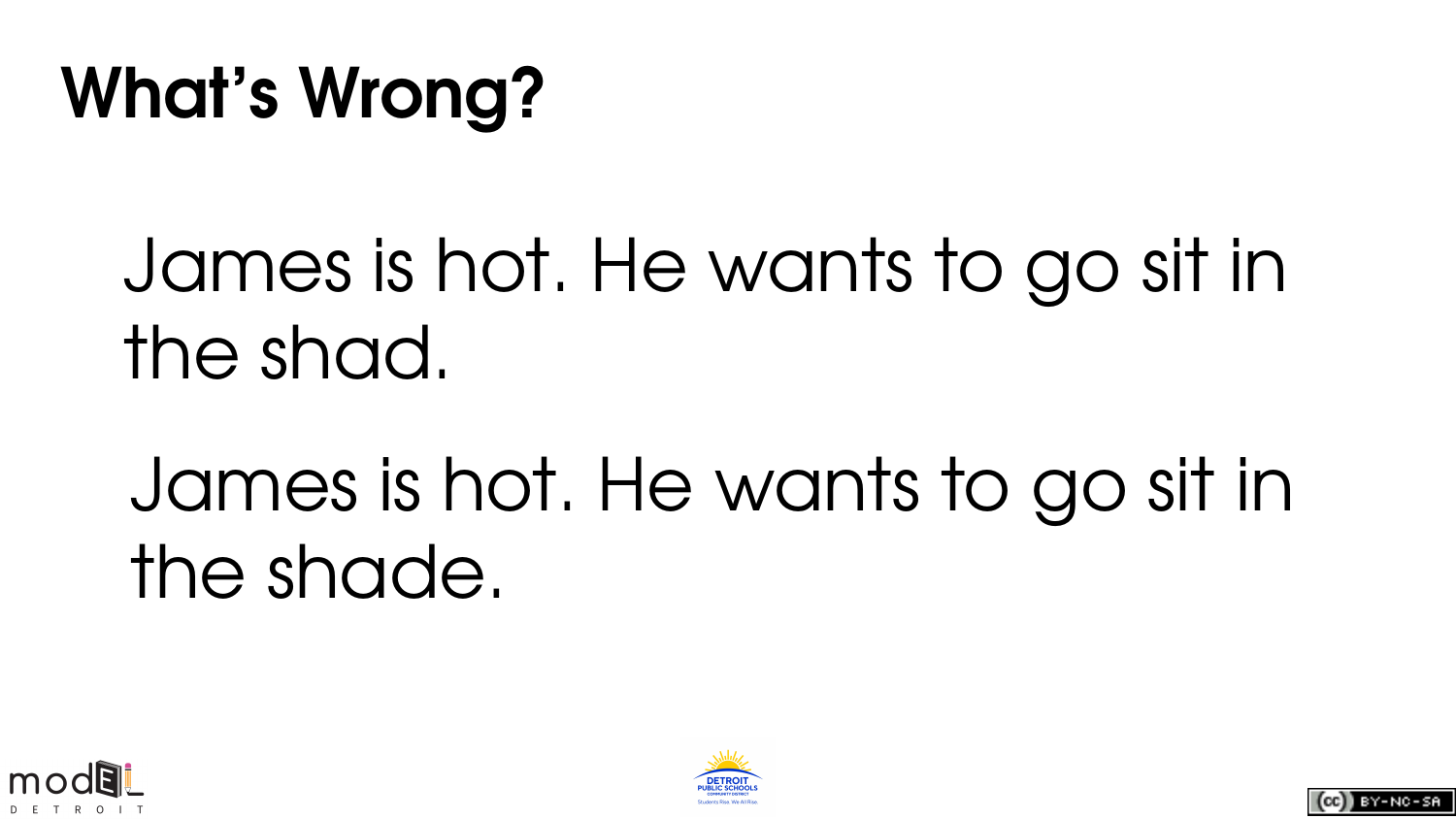

# What’s Wrong?
James is hot. He wants to go sit in the shad.
James is hot. He wants to go sit in the shade.